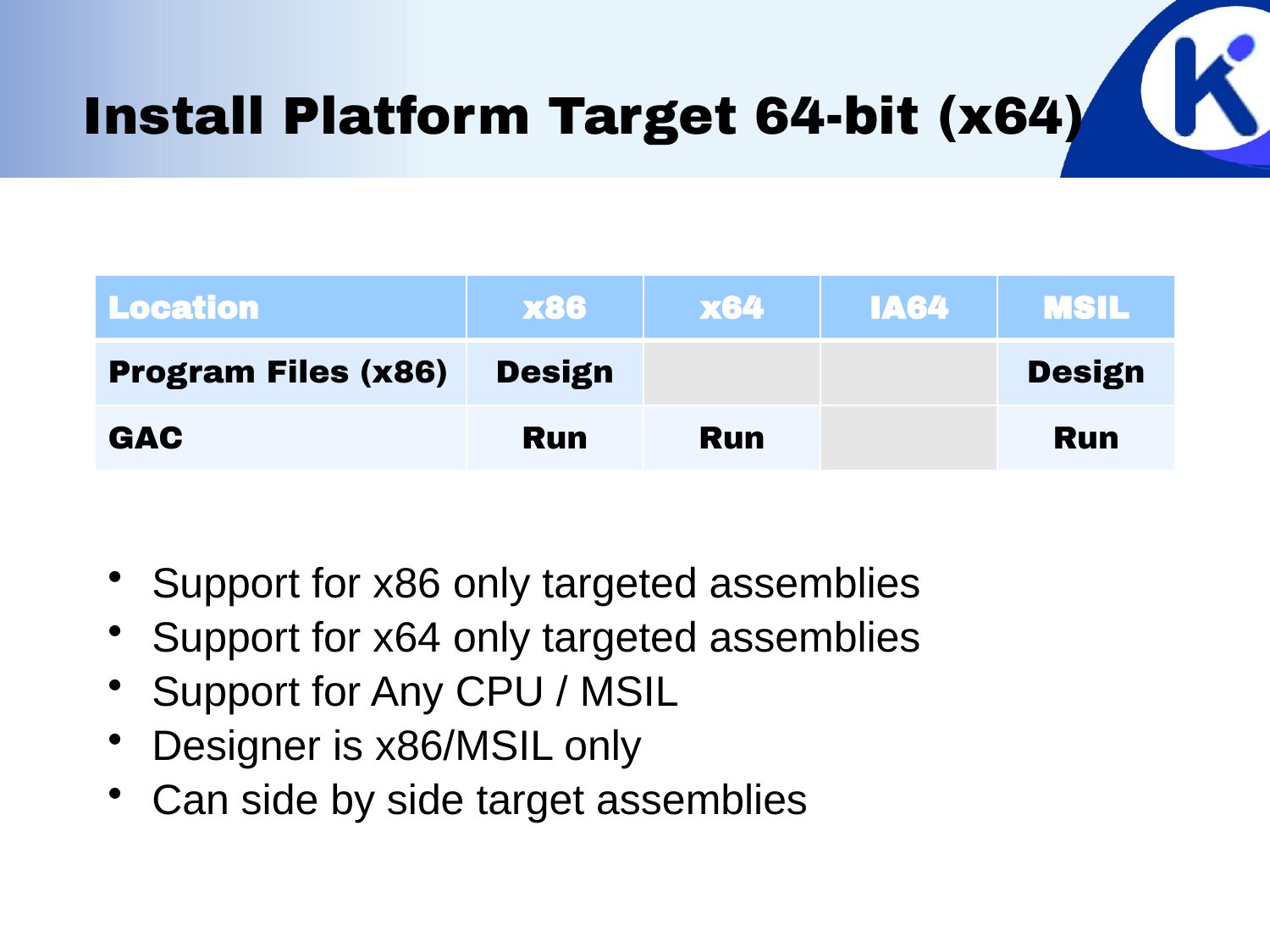

# Install Platform Target 64-bit (x64)
| Location | x86 | x64 | IA64 | MSIL |
| --- | --- | --- | --- | --- |
| Program Files (x86) | Design |  |  | Design |
| GAC | Run | Run |  | Run |
Support for x86 only targeted assemblies
Support for x64 only targeted assemblies
Support for Any CPU / MSIL
Designer is x86/MSIL only
Can side by side target assemblies